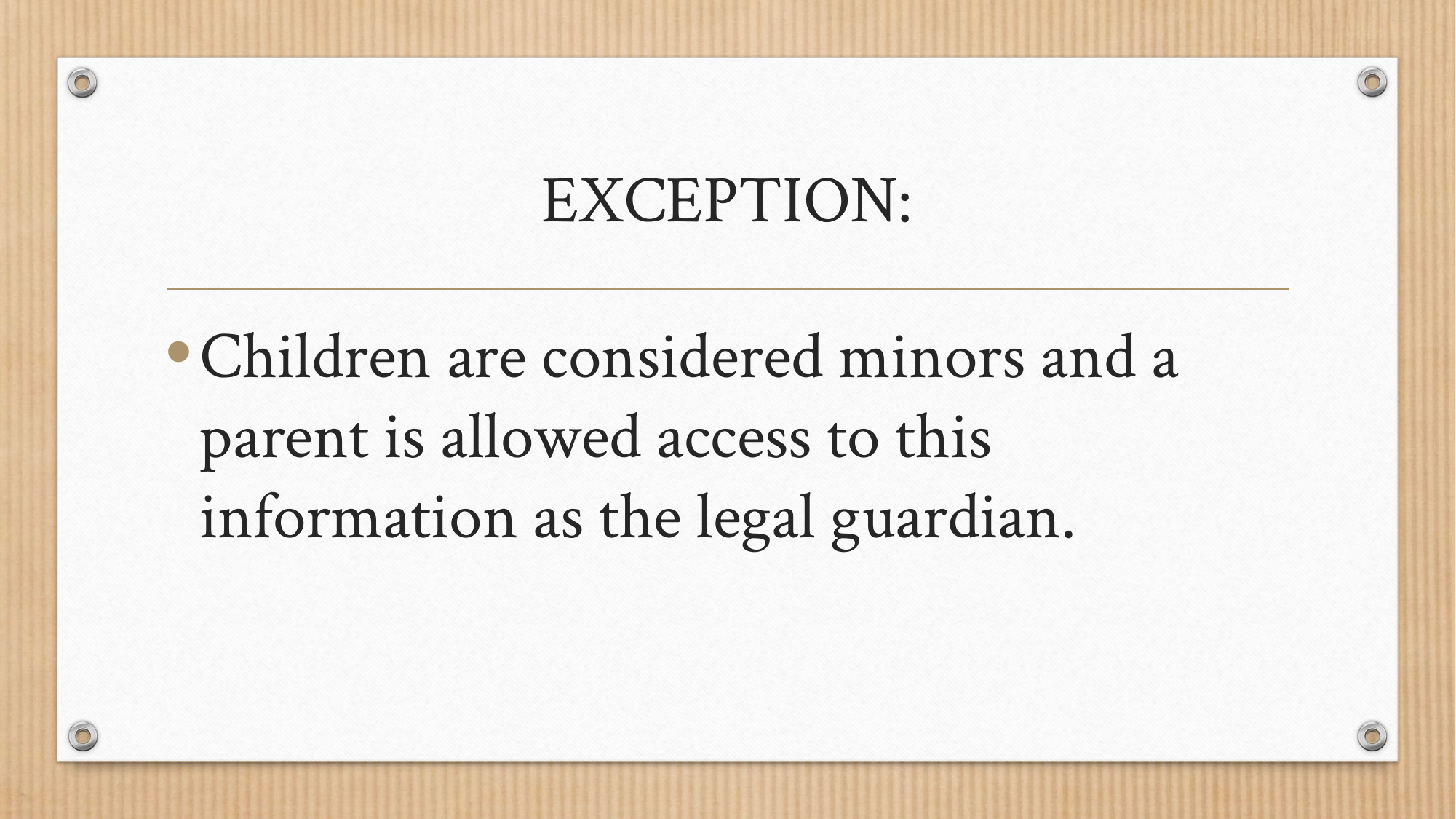

# EXCEPTION:
Children are considered minors and a parent is allowed access to this information as the legal guardian.